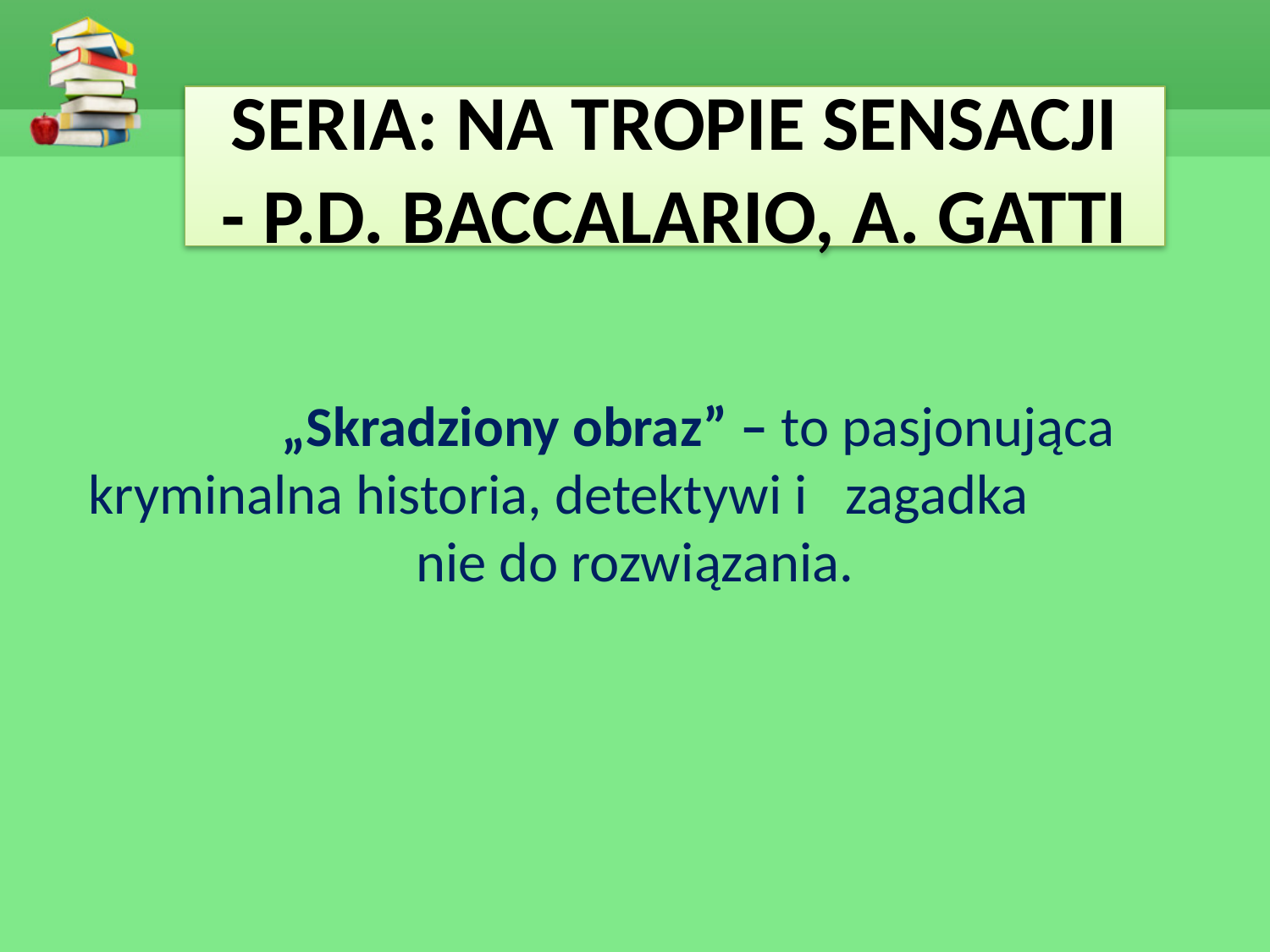

# SERIA: NA TROPIE SENSACJI - P.D. BACCALARIO, A. GATTI

	„Skradziony obraz” – to pasjonująca kryminalna historia, detektywi i   zagadka             nie do rozwiązania.